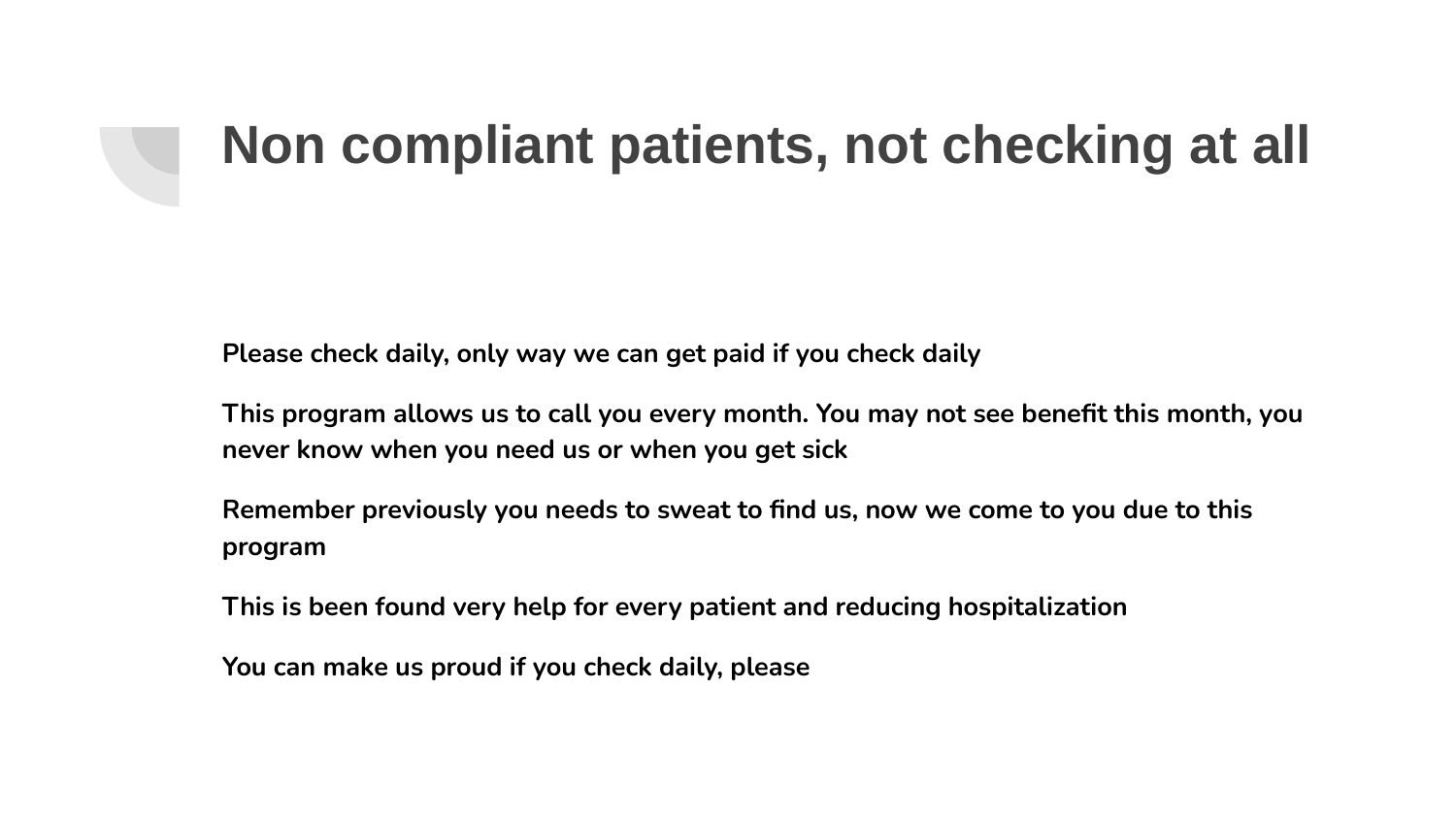

# Non compliant patients, not checking at all
Please check daily, only way we can get paid if you check daily
This program allows us to call you every month. You may not see benefit this month, you never know when you need us or when you get sick
Remember previously you needs to sweat to find us, now we come to you due to this program
This is been found very help for every patient and reducing hospitalization
You can make us proud if you check daily, please